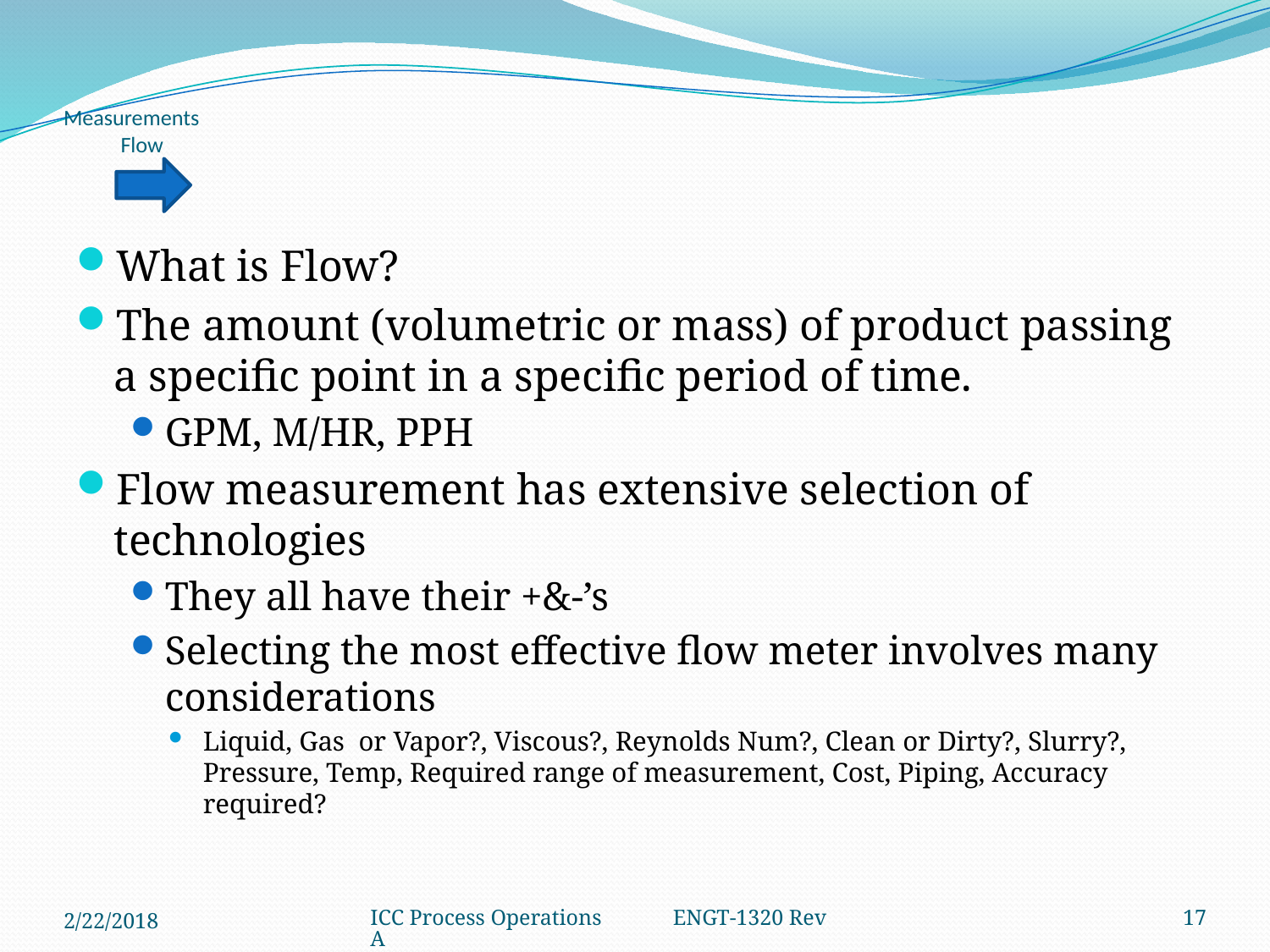

# Measurements Flow

What is Flow?
The amount (volumetric or mass) of product passing a specific point in a specific period of time.
GPM, M/HR, PPH
Flow measurement has extensive selection of technologies
They all have their +&-’s
Selecting the most effective flow meter involves many considerations
Liquid, Gas  or Vapor?, Viscous?, Reynolds Num?, Clean or Dirty?, Slurry?, Pressure, Temp, Required range of measurement, Cost, Piping, Accuracy required?

2/22/2018
ICC Process Operations             ENGT-1320 Rev A
17